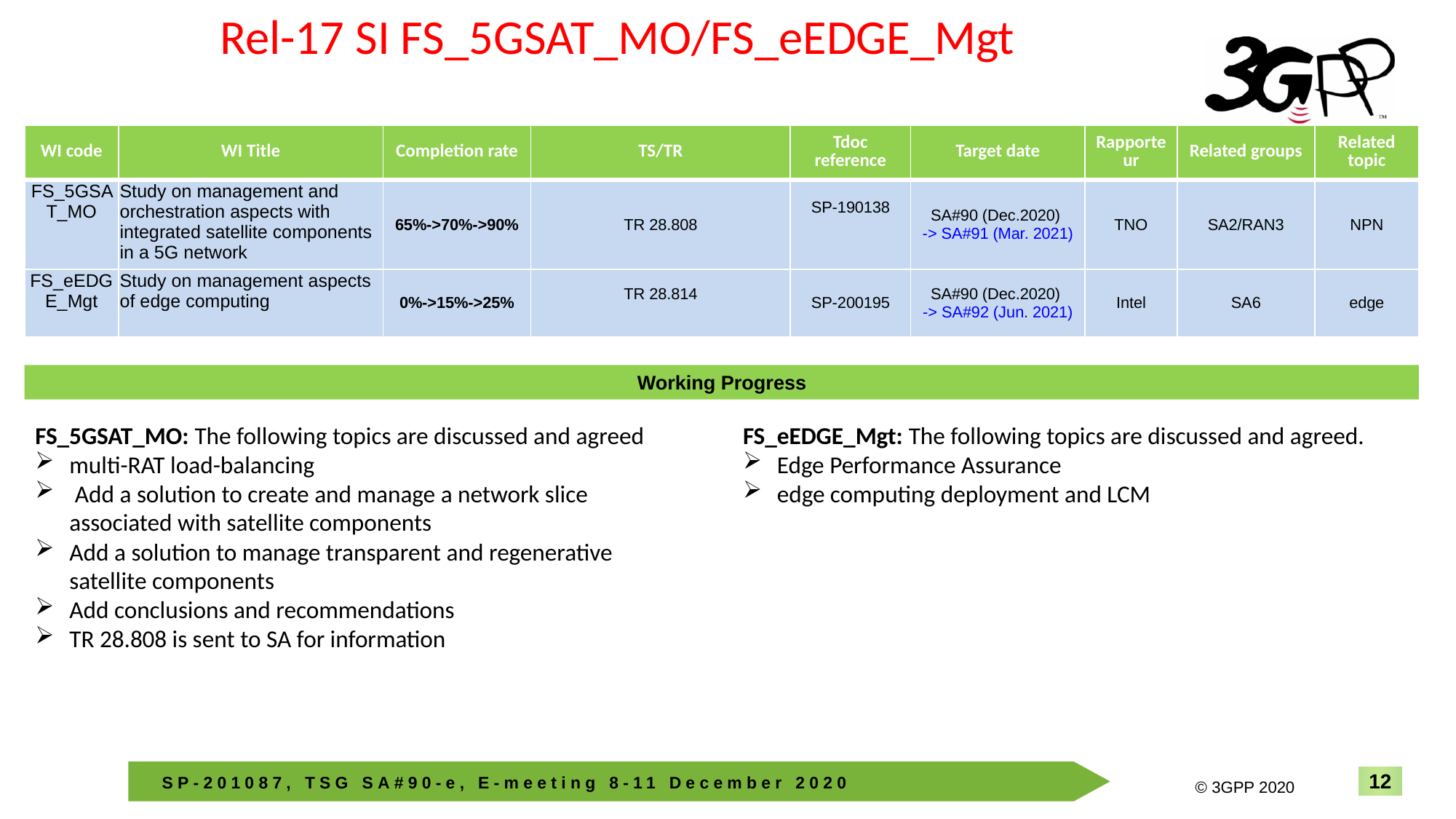

Rel-17 SI FS_5GSAT_MO/FS_eEDGE_Mgt
| WI code | WI Title | Completion rate | TS/TR | Tdoc reference | Target date | Rapporteur | Related groups | Related topic |
| --- | --- | --- | --- | --- | --- | --- | --- | --- |
| FS\_5GSAT\_MO | Study on management and orchestration aspects with integrated satellite components in a 5G network | 65%->70%->90% | TR 28.808 | SP-190138 | SA#90 (Dec.2020) -> SA#91 (Mar. 2021) | TNO | SA2/RAN3 | NPN |
| FS\_eEDGE\_Mgt | Study on management aspects of edge computing | 0%->15%->25% | TR 28.814 | SP-200195 | SA#90 (Dec.2020) -> SA#92 (Jun. 2021) | Intel | SA6 | edge |
Working Progress
FS_5GSAT_MO: The following topics are discussed and agreed
multi-RAT load-balancing
 Add a solution to create and manage a network slice associated with satellite components
Add a solution to manage transparent and regenerative satellite components
Add conclusions and recommendations
TR 28.808 is sent to SA for information

FS_eEDGE_Mgt: The following topics are discussed and agreed.
Edge Performance Assurance
edge computing deployment and LCM